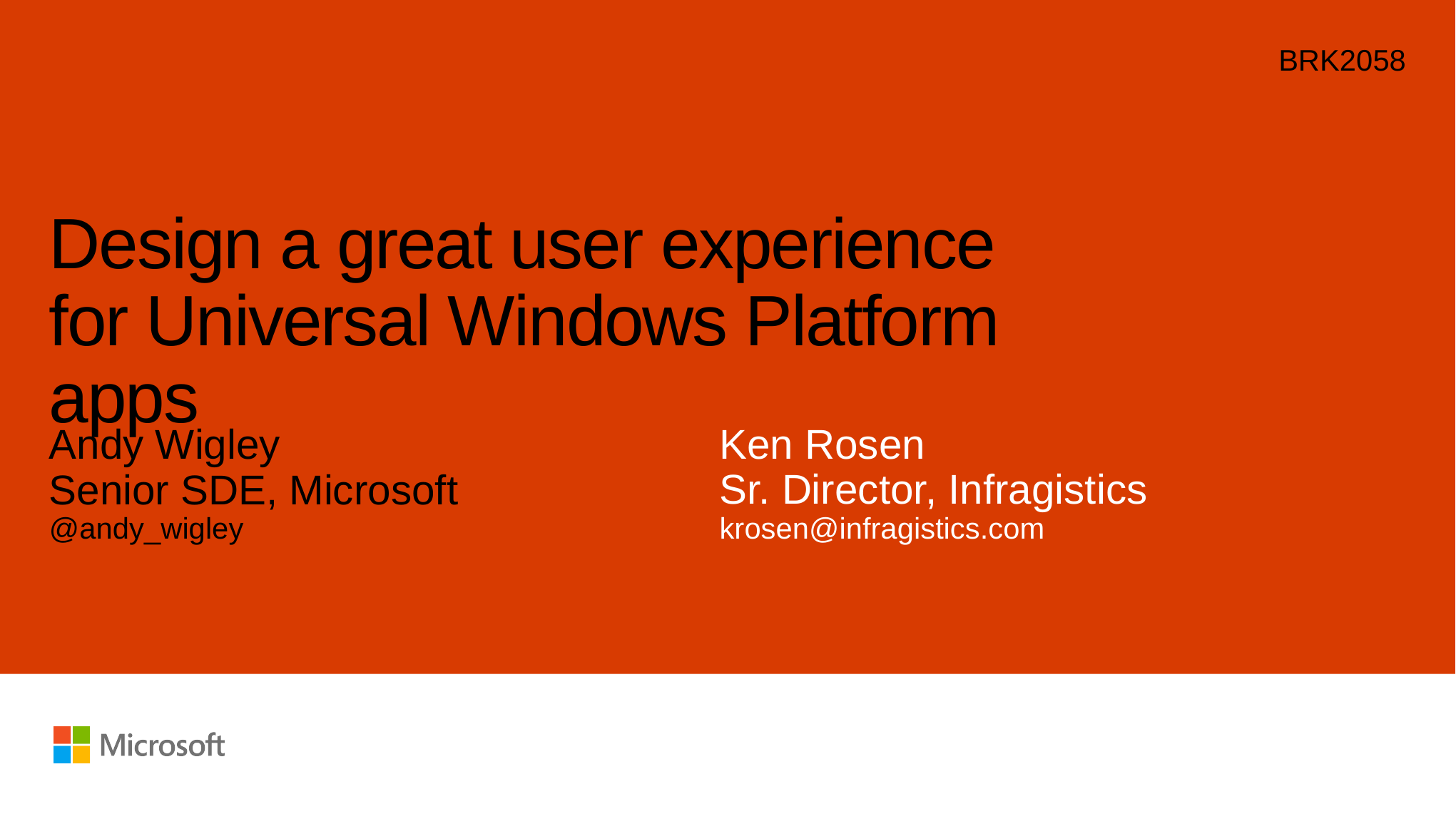

BRK2058
# Design a great user experience for Universal Windows Platform apps
Ken Rosen
Sr. Director, Infragistics
krosen@infragistics.com

Andy Wigley
Senior SDE, Microsoft
@andy_wigley